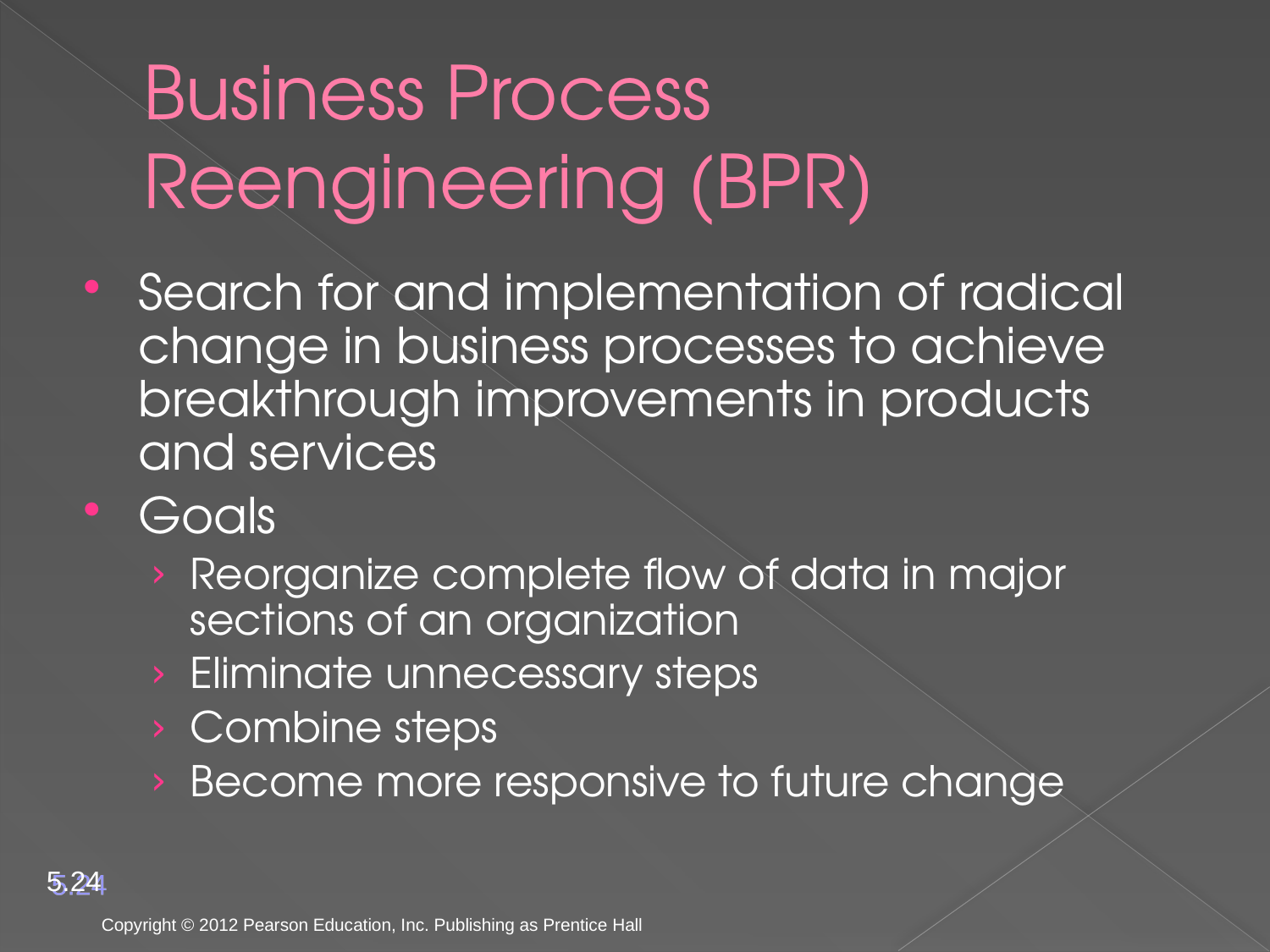

# Business Process Reengineering (BPR)
Search for and implementation of radical change in business processes to achieve breakthrough improvements in products and services
Goals
Reorganize complete flow of data in major sections of an organization
Eliminate unnecessary steps
Combine steps
Become more responsive to future change
5.24
Copyright © 2012 Pearson Education, Inc. Publishing as Prentice Hall